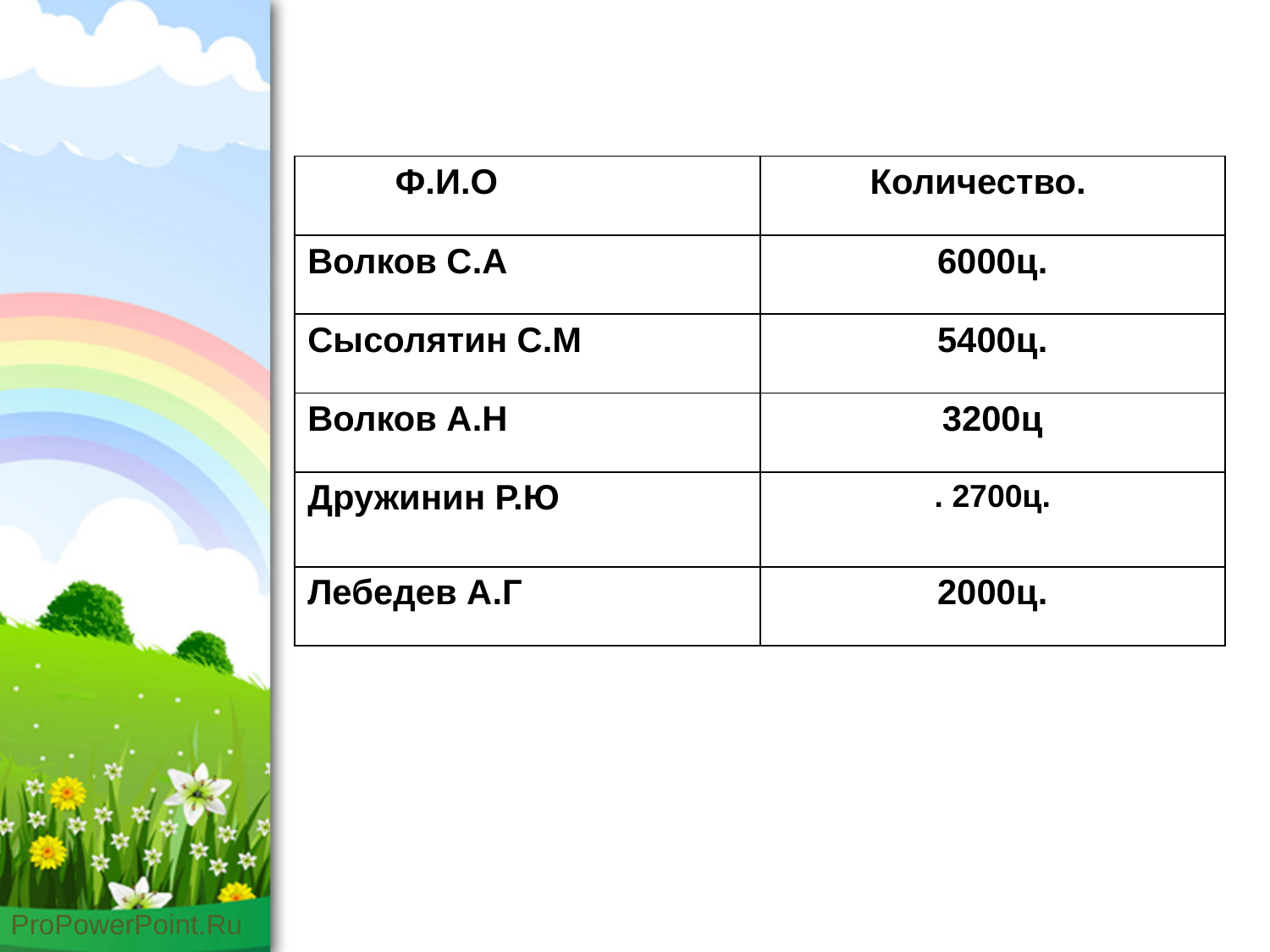

| Ф.И.О | Количество. |
| --- | --- |
| Волков С.А | 6000ц. |
| Сысолятин С.М | 5400ц. |
| Волков А.Н | 3200ц |
| Дружинин Р.Ю | . 2700ц. |
| Лебедев А.Г | 2000ц. |